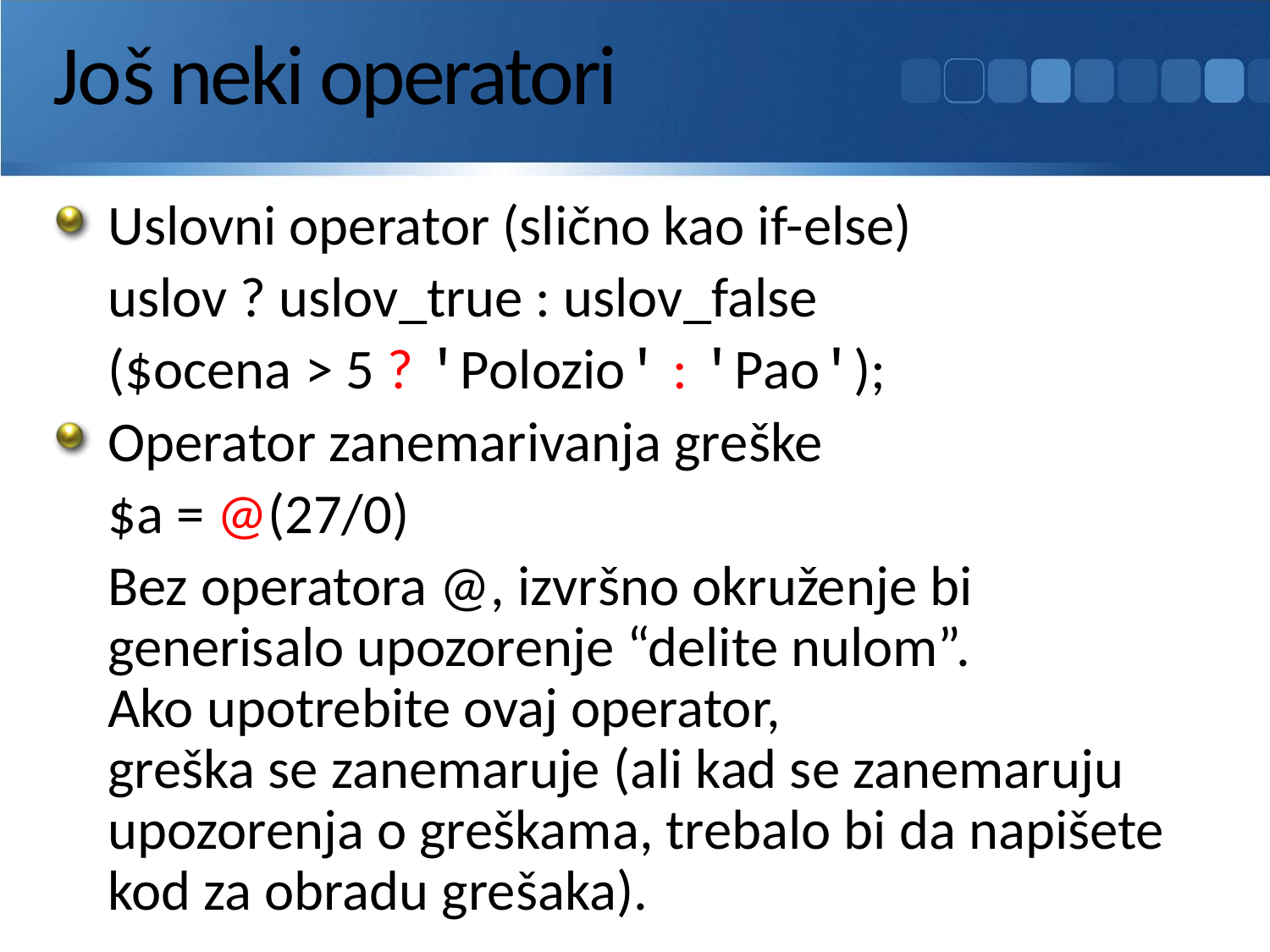

# Još neki operatori
Uslovni operator (slično kao if-else)
	uslov ? uslov_true : uslov_false
	($ocena > 5 ? 'Polozio' : 'Pao');
Operator zanemarivanja greške
	$a = @(27/0)
	Bez operatora @, izvršno okruženje bi generisalo upozorenje “delite nulom”.
Ako upotrebite ovaj operator,
greška se zanemaruje (ali kad se zanemaruju upozorenja o greškama, trebalo bi da napišete kod za obradu grešaka).
90